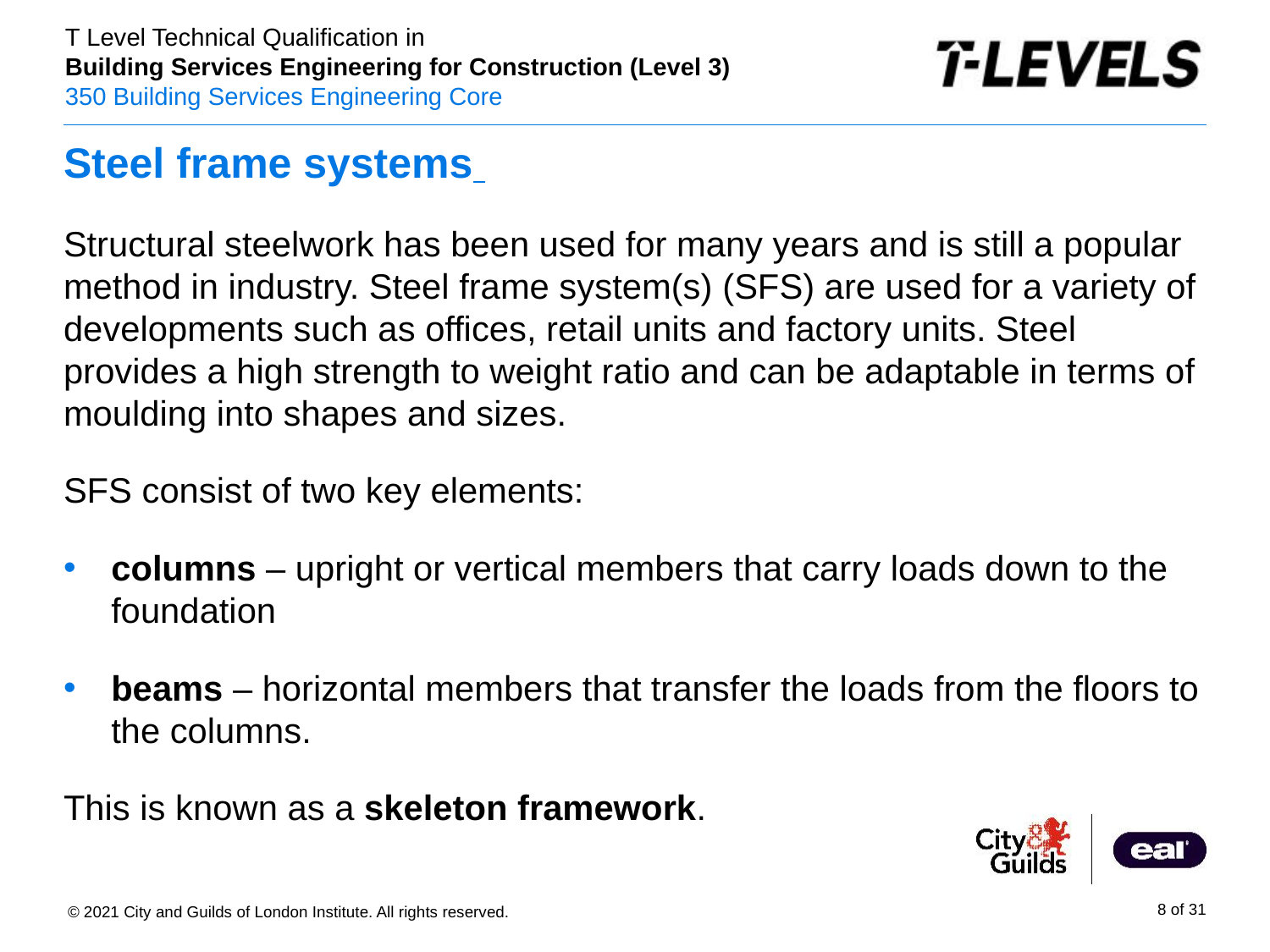

# Steel frame systems
Structural steelwork has been used for many years and is still a popular method in industry. Steel frame system(s) (SFS) are used for a variety of developments such as offices, retail units and factory units. Steel provides a high strength to weight ratio and can be adaptable in terms of moulding into shapes and sizes.
SFS consist of two key elements:
columns – upright or vertical members that carry loads down to the foundation
beams – horizontal members that transfer the loads from the floors to the columns.
This is known as a skeleton framework.